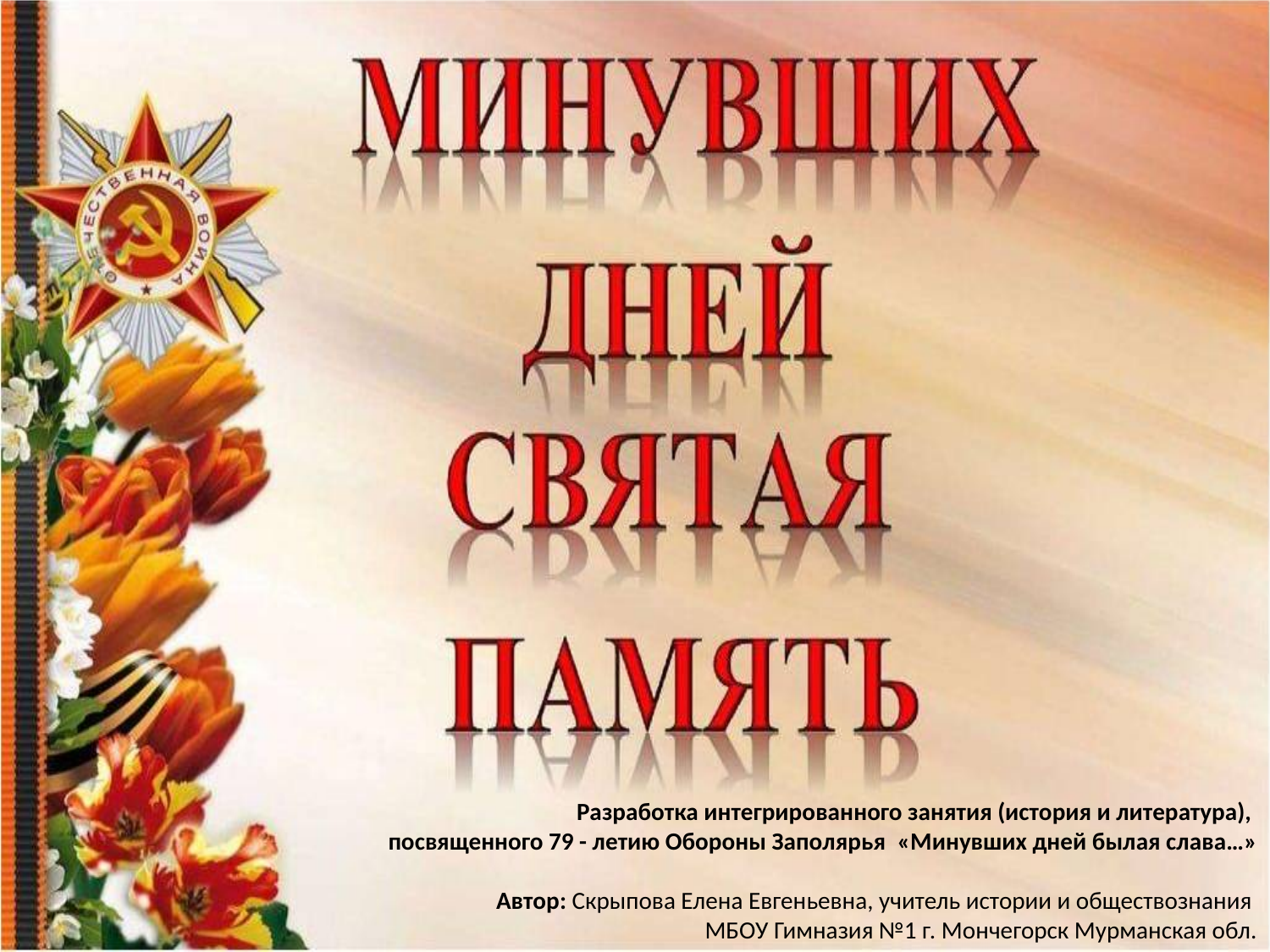

Разработка интегрированного занятия (история и литература),
посвященного 79 - летию Обороны Заполярья  «Минувших дней былая слава…»

Автор: Скрыпова Елена Евгеньевна, учитель истории и обществознания
МБОУ Гимназия №1 г. Мончегорск Мурманская обл.